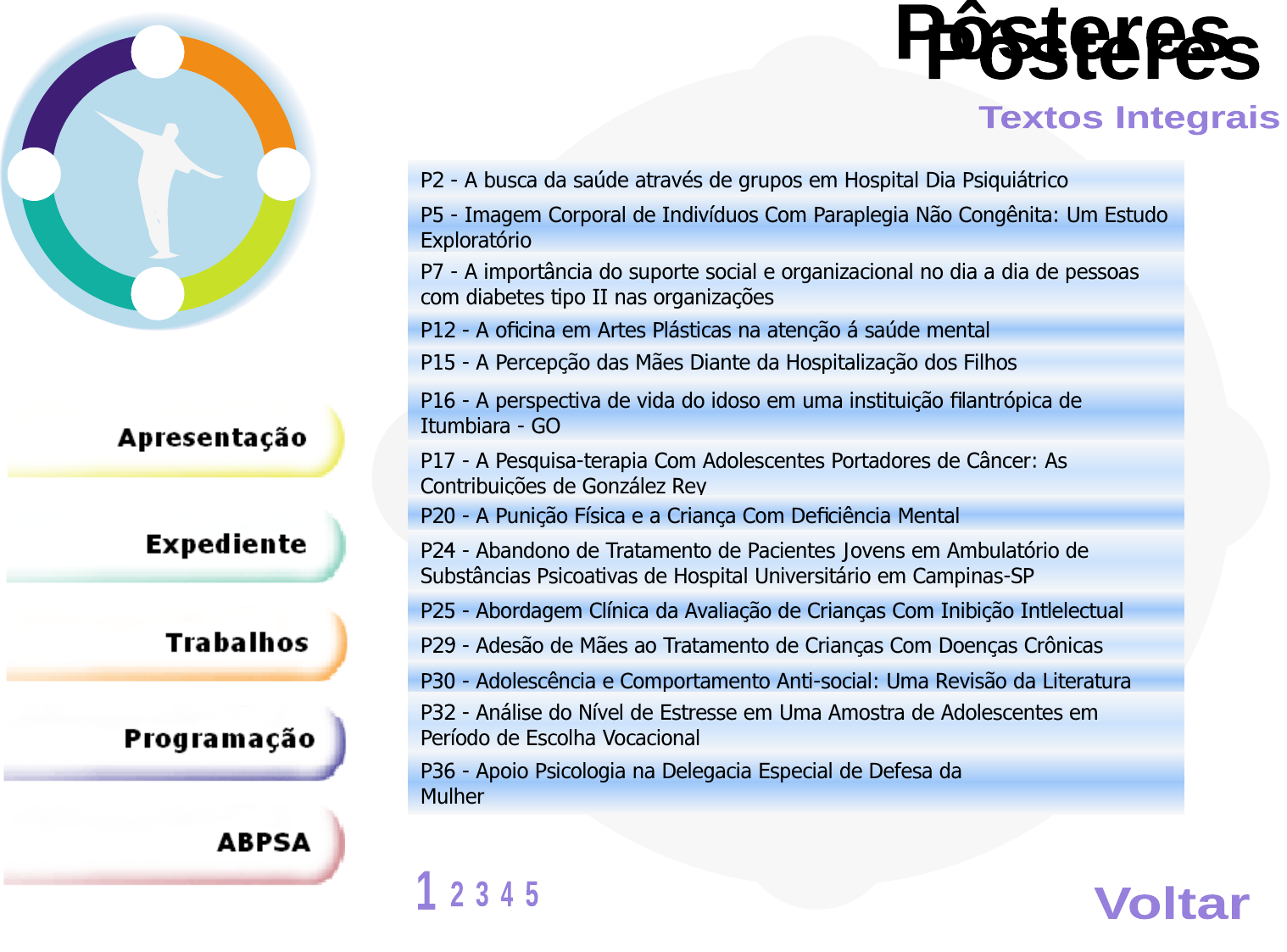

Pôsteres
Pôsteres
Textos Integrais
P2 - A busca da saúde através de grupos em Hospital Dia Psiquiátrico
P5 - Imagem Corporal de Indivíduos Com Paraplegia Não Congênita: Um Estudo Exploratório
P7 - A importância do suporte social e organizacional no dia a dia de pessoas com diabetes tipo II nas organizações
P12 - A oficina em Artes Plásticas na atenção á saúde mental

P15 - A Percepção das Mães Diante da Hospitalização dos Filhos
P16 - A perspectiva de vida do idoso em uma instituição filantrópica de Itumbiara - GO
P17 - A Pesquisa-terapia Com Adolescentes Portadores de Câncer: As Contribuições de González Rey
P20 - A Punição Física e a Criança Com Deficiência Mental
P24 - Abandono de Tratamento de Pacientes Jovens em Ambulatório de Substâncias Psicoativas de Hospital Universitário em Campinas-SP
P25 - Abordagem Clínica da Avaliação de Crianças Com Inibição Intlelectual
P29 - Adesão de Mães ao Tratamento de Crianças Com Doenças Crônicas
P30 - Adolescência e Comportamento Anti-social: Uma Revisão da Literatura
P32 - Análise do Nível de Estresse em Uma Amostra de Adolescentes em Período de Escolha Vocacional
P36 - Apoio Psicologia na Delegacia Especial de Defesa da
Mulher
1
2
3
4
5
Voltar